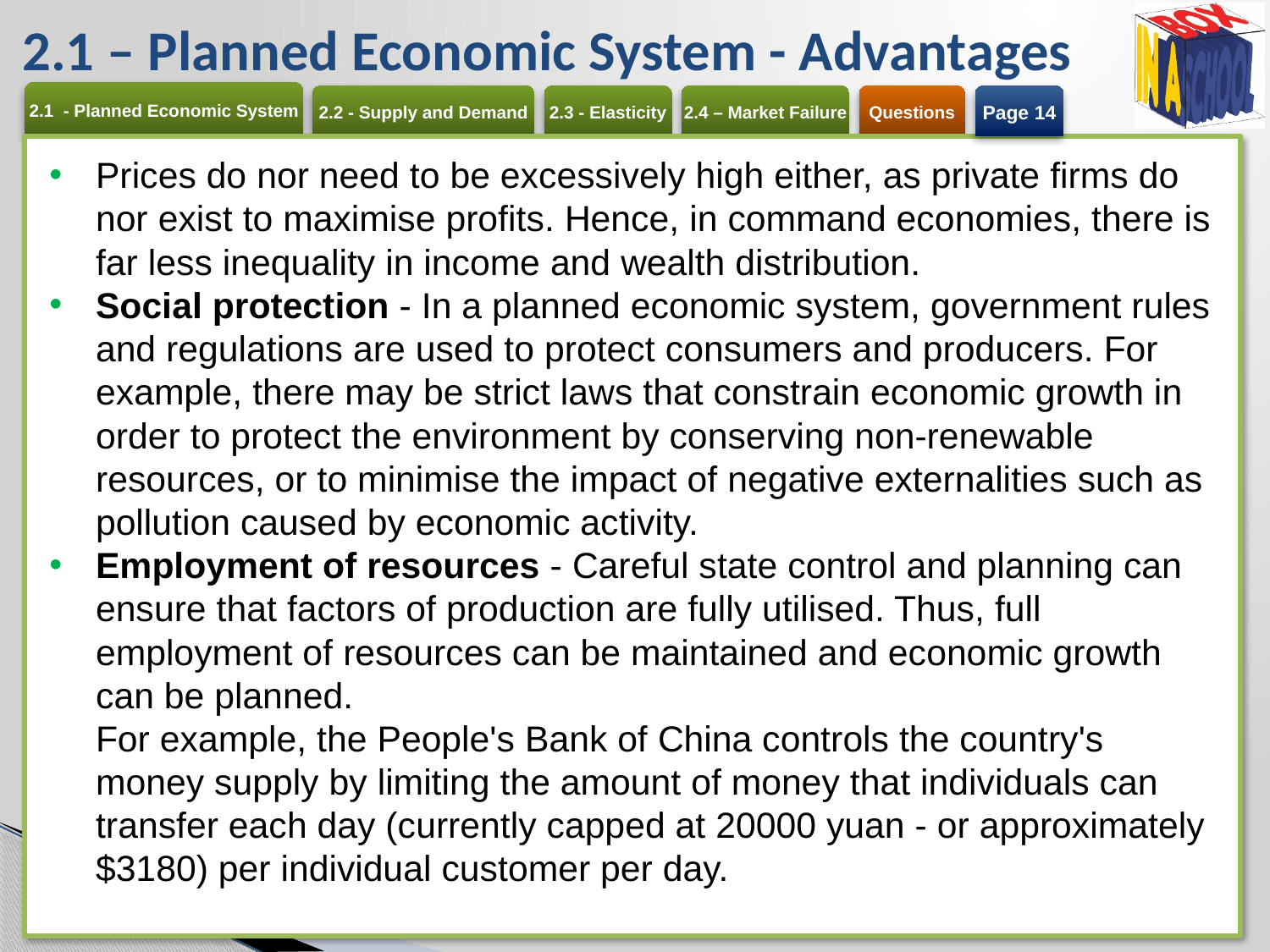

# 2.1 – Planned Economic System - Advantages
Page 14
Prices do nor need to be excessively high either, as private firms do nor exist to maximise profits. Hence, in command economies, there is far less inequality in income and wealth distribution.
Social protection - In a planned economic system, government rules and regulations are used to protect consumers and producers. For example, there may be strict laws that constrain economic growth in order to protect the environment by conserving non-renewable resources, or to minimise the impact of negative externalities such as pollution caused by economic activity.
Employment of resources - Careful state control and planning can ensure that factors of production are fully utilised. Thus, full employment of resources can be maintained and economic growth can be planned.
For example, the People's Bank of China controls the country's money supply by limiting the amount of money that individuals can transfer each day (currently capped at 20000 yuan - or approximately $3180) per individual customer per day.